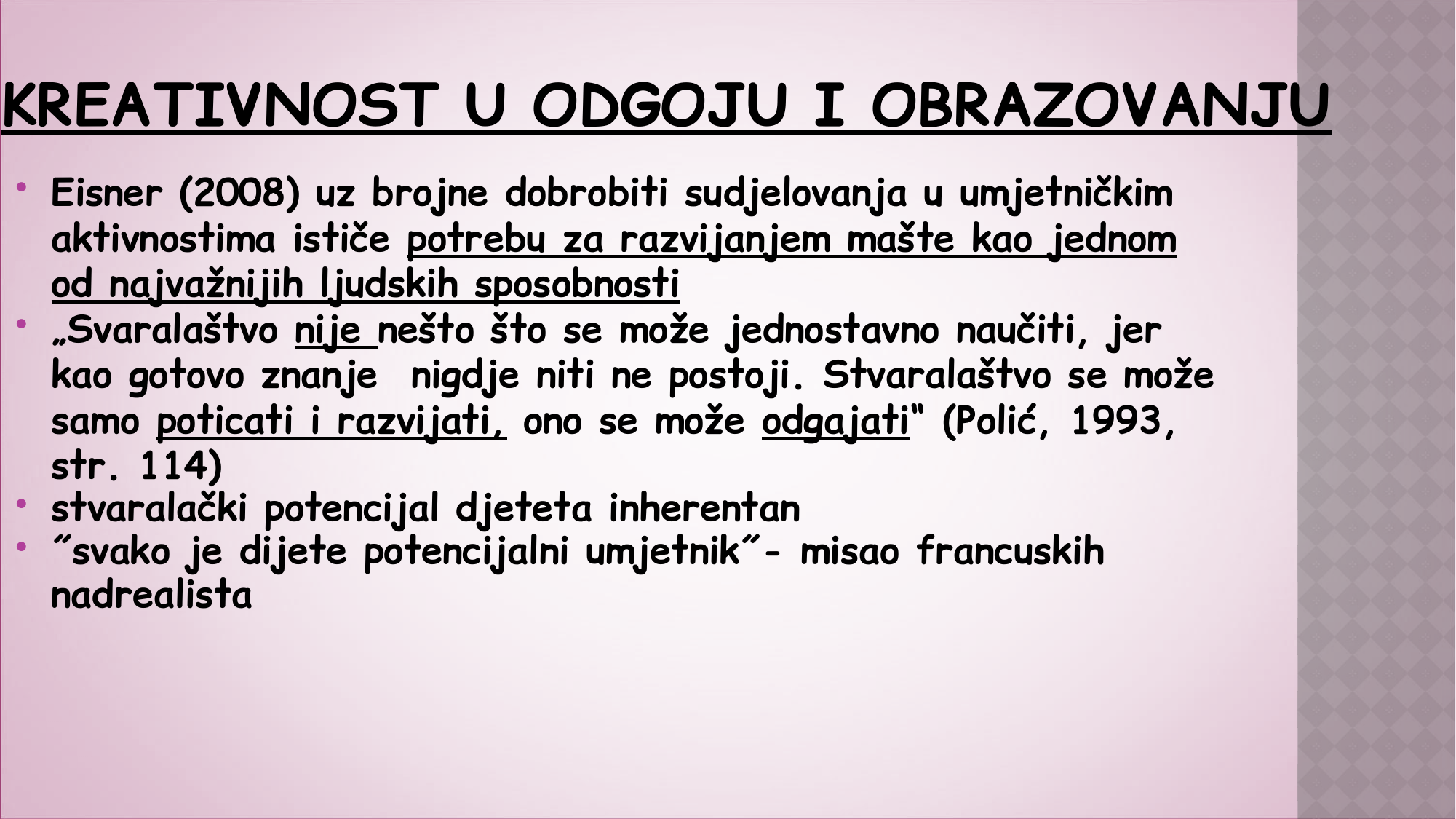

# kreativnost u odgoju i obrazovanju
Eisner (2008) uz brojne dobrobiti sudjelovanja u umjetničkim aktivnostima ističe potrebu za razvijanjem mašte kao jednom od najvažnijih ljudskih sposobnosti
„Svaralaštvo nije nešto što se može jednostavno naučiti, jer kao gotovo znanje  nigdje niti ne postoji. Stvaralaštvo se može samo poticati i razvijati, ono se može odgajati“ (Polić, 1993, str. 114)
stvaralački potencijal djeteta inherentan
˝svako je dijete potencijalni umjetnik˝- misao francuskih nadrealista